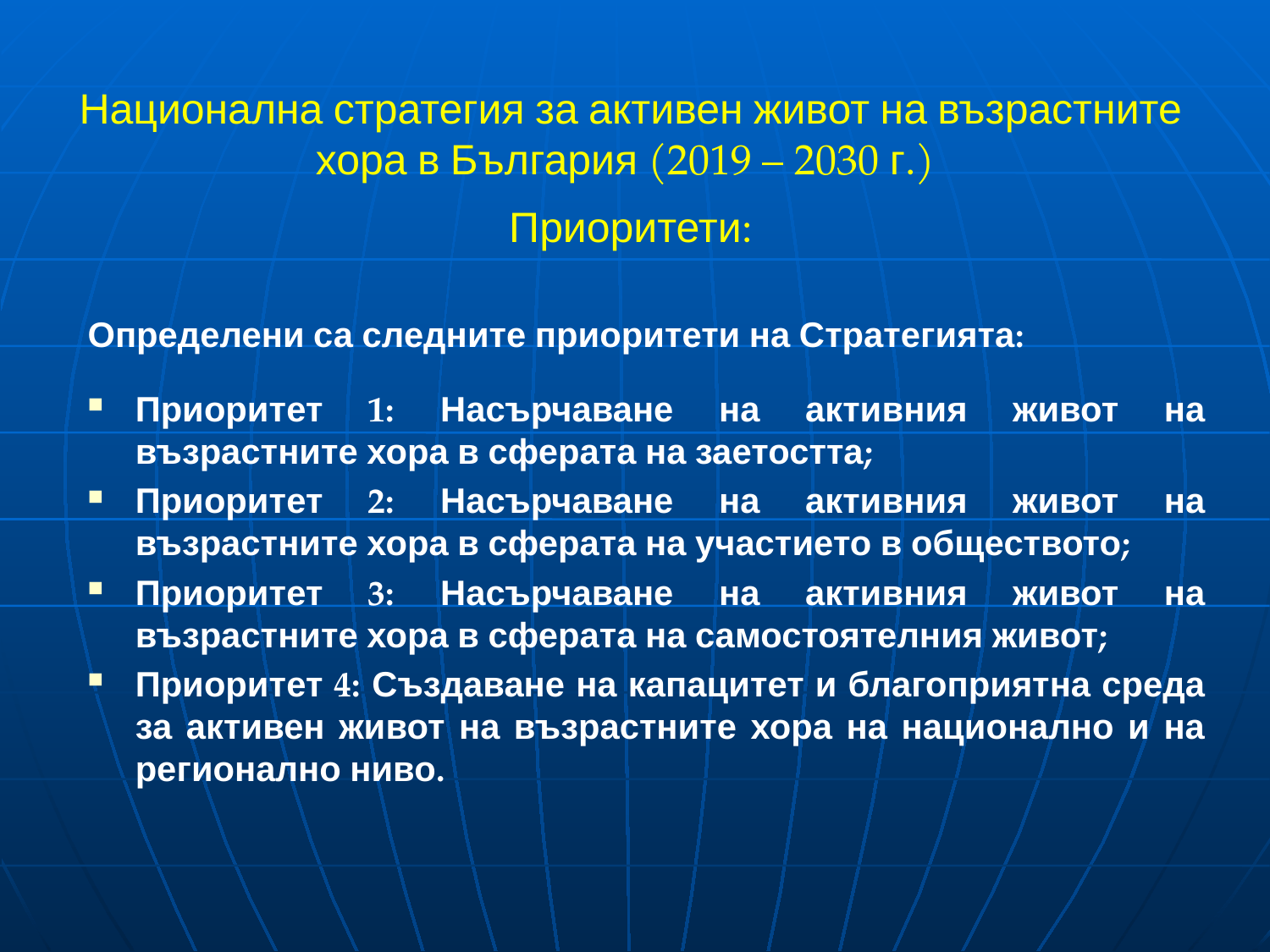

# Национална стратегия за активен живот на възрастните хора в България (2019 – 2030 г.) Приоритети:
Определени са следните приоритети на Стратегията:

Приоритет 1: Насърчаване на активния живот на възрастните хора в сферата на заетостта;
Приоритет 2: Насърчаване на активния живот на възрастните хора в сферата на участието в обществото;
Приоритет 3: Насърчаване на активния живот на възрастните хора в сферата на самостоятелния живот;
Приоритет 4: Създаване на капацитет и благоприятна среда за активен живот на възрастните хора на национално и на регионално ниво.